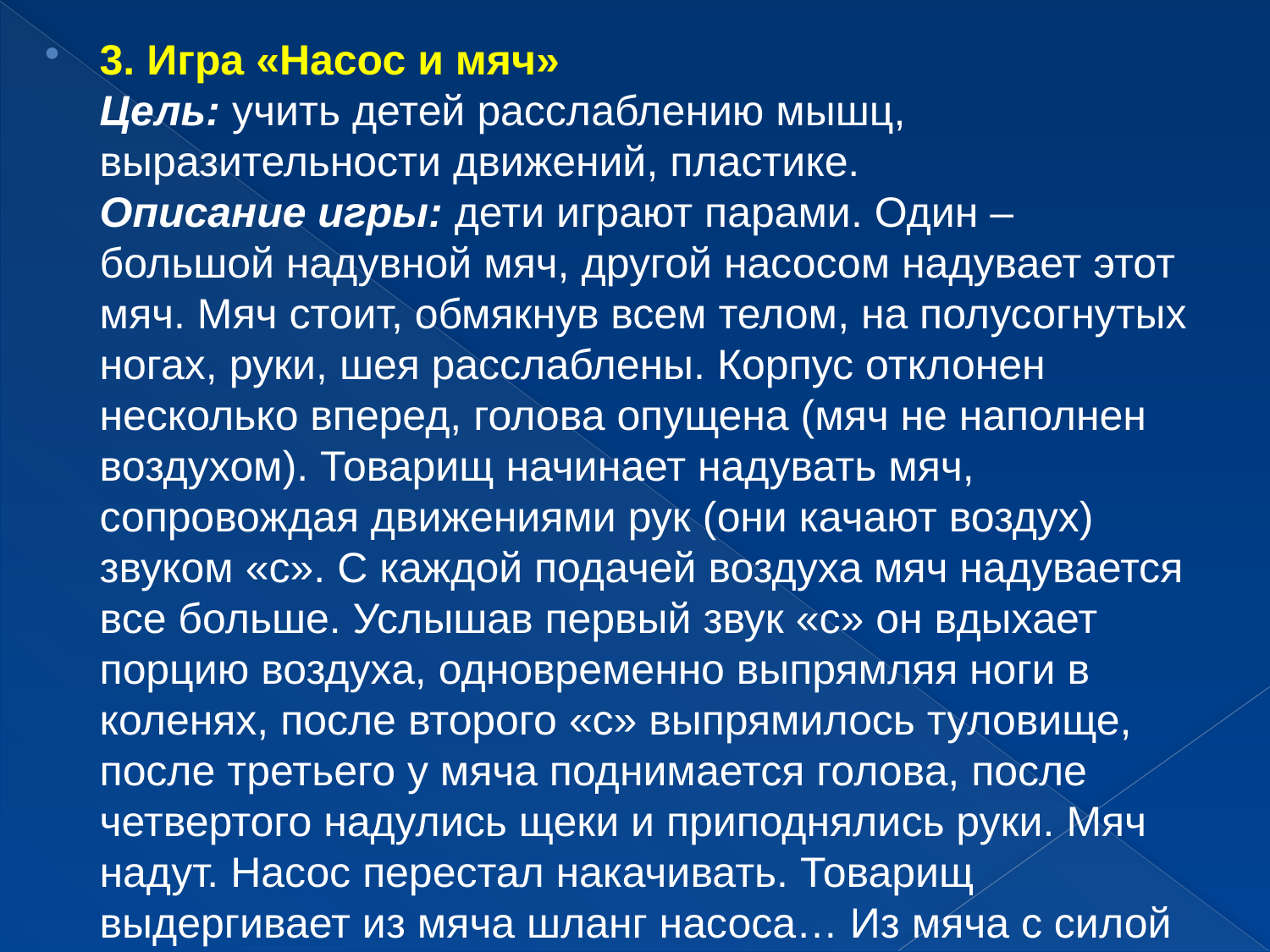

3. Игра «Насос и мяч»
Цель: учить детей расслаблению мышц, выразительности движений, пластике.
Описание игры: дети играют парами. Один – большой надувной мяч, другой насосом надувает этот мяч. Мяч стоит, обмякнув всем телом, на полусогнутых ногах, руки, шея расслаблены. Корпус отклонен несколько вперед, голова опущена (мяч не наполнен воздухом). Товарищ начинает надувать мяч, сопровождая движениями рук (они качают воздух) звуком «с». С каждой подачей воздуха мяч надувается все больше. Услышав первый звук «с» он вдыхает порцию воздуха, одновременно выпрямляя ноги в коленях, после второго «с» выпрямилось туловище, после третьего у мяча поднимается голова, после четвертого надулись щеки и приподнялись руки. Мяч надут. Насос перестал накачивать. Товарищ выдергивает из мяча шланг насоса… Из мяча с силой выходит воздух со звуком «ш». Тело вновь обмякло, вернулось в исходное положение. Играющие меняются ролями.